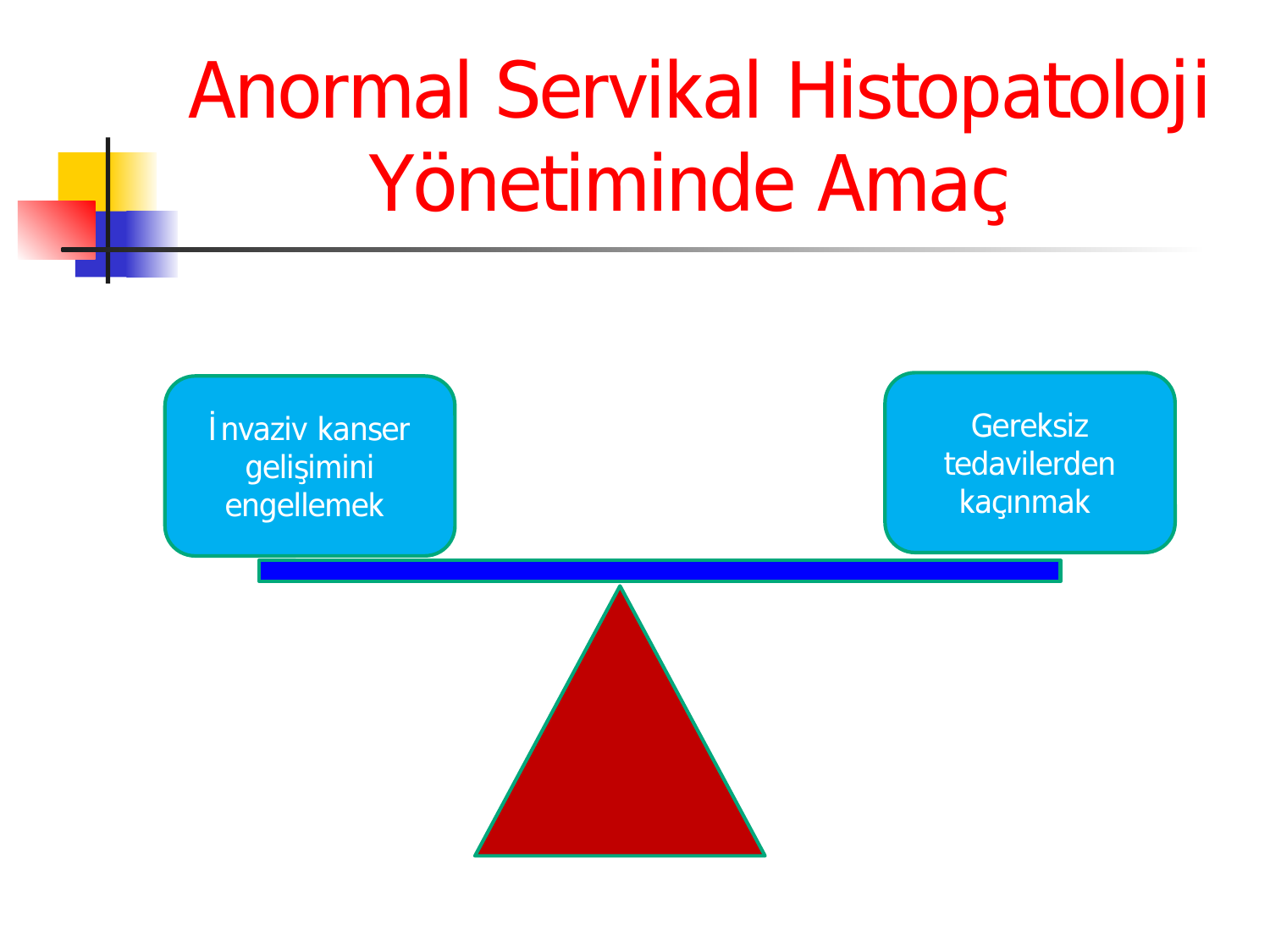

# Anormal Servikal Histopatoloji Yönetiminde Amaç
Gereksiz tedavilerden kaçınmak
İnvaziv kanser gelişimini engellemek